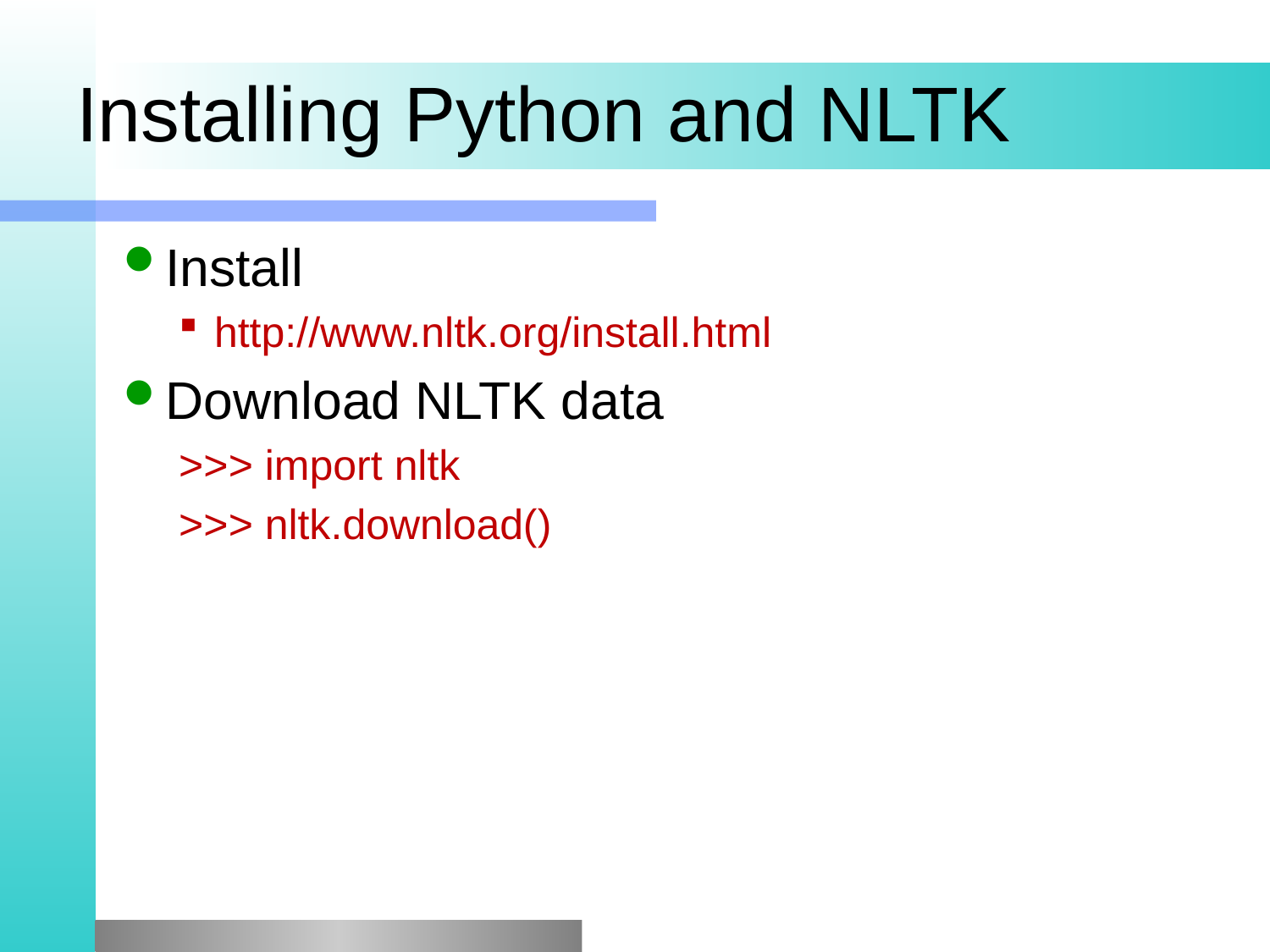

# Installing Python and NLTK
Install
http://www.nltk.org/install.html
Download NLTK data
>>> import nltk
>>> nltk.download()